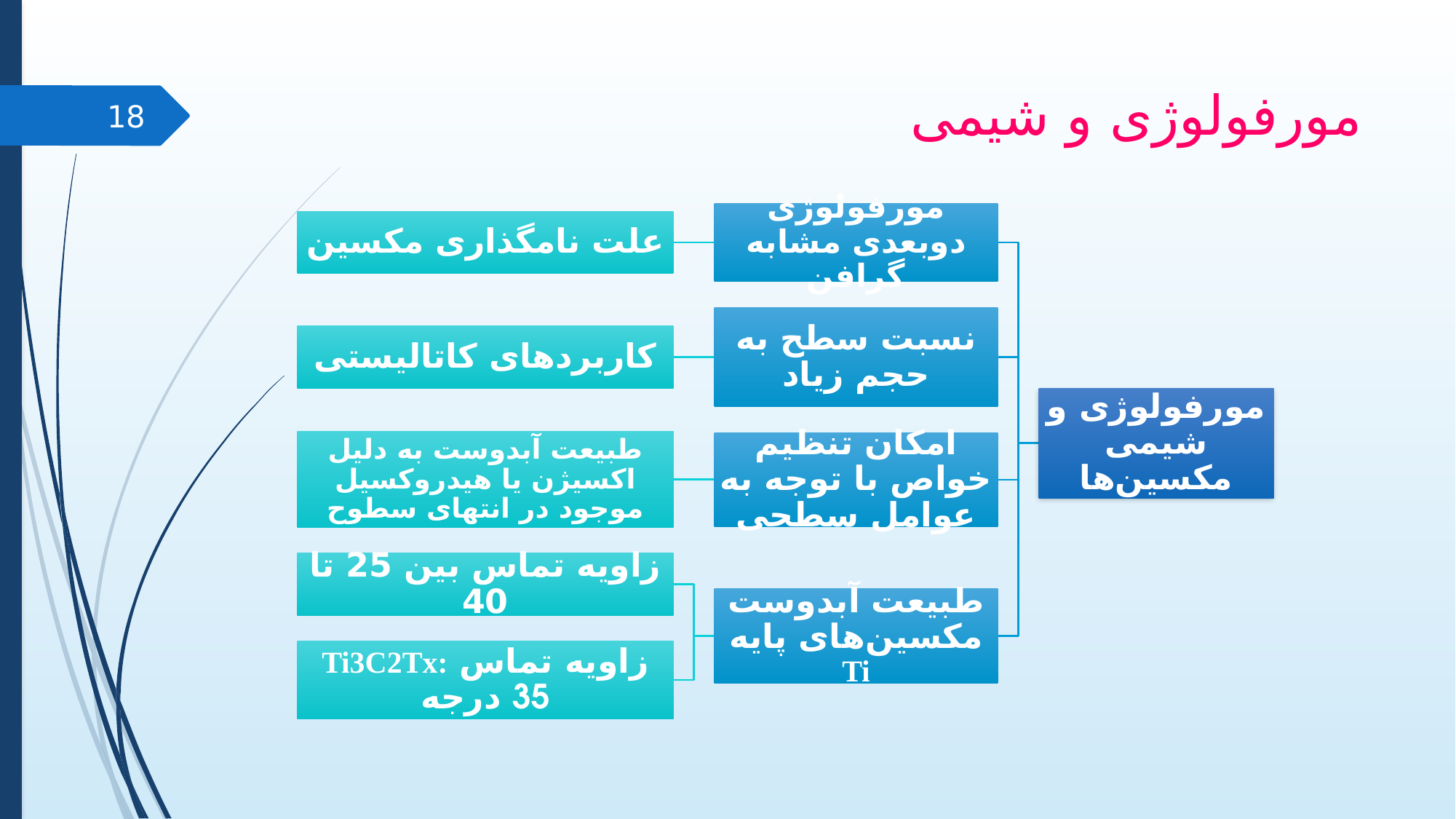

# مورفولوژی و شیمی
18
مورفولوژی و شیمی مکسین‌ها
مورفولوژی دوبعدی مشابه گرافن
علت نامگذاری مکسین
نسبت سطح به حجم زیاد
کاربردهای کاتالیستی
امکان تنظیم خواص با توجه به عوامل سطحی
طبیعت آبدوست به دلیل اکسیژن یا هیدروکسیل موجود در انتهای سطوح
طبیعت آبدوست مکسین‌های پایه Ti
زاویه تماس بین 25 تا 40
زاویه تماس Ti3C2Tx: 35 درجه